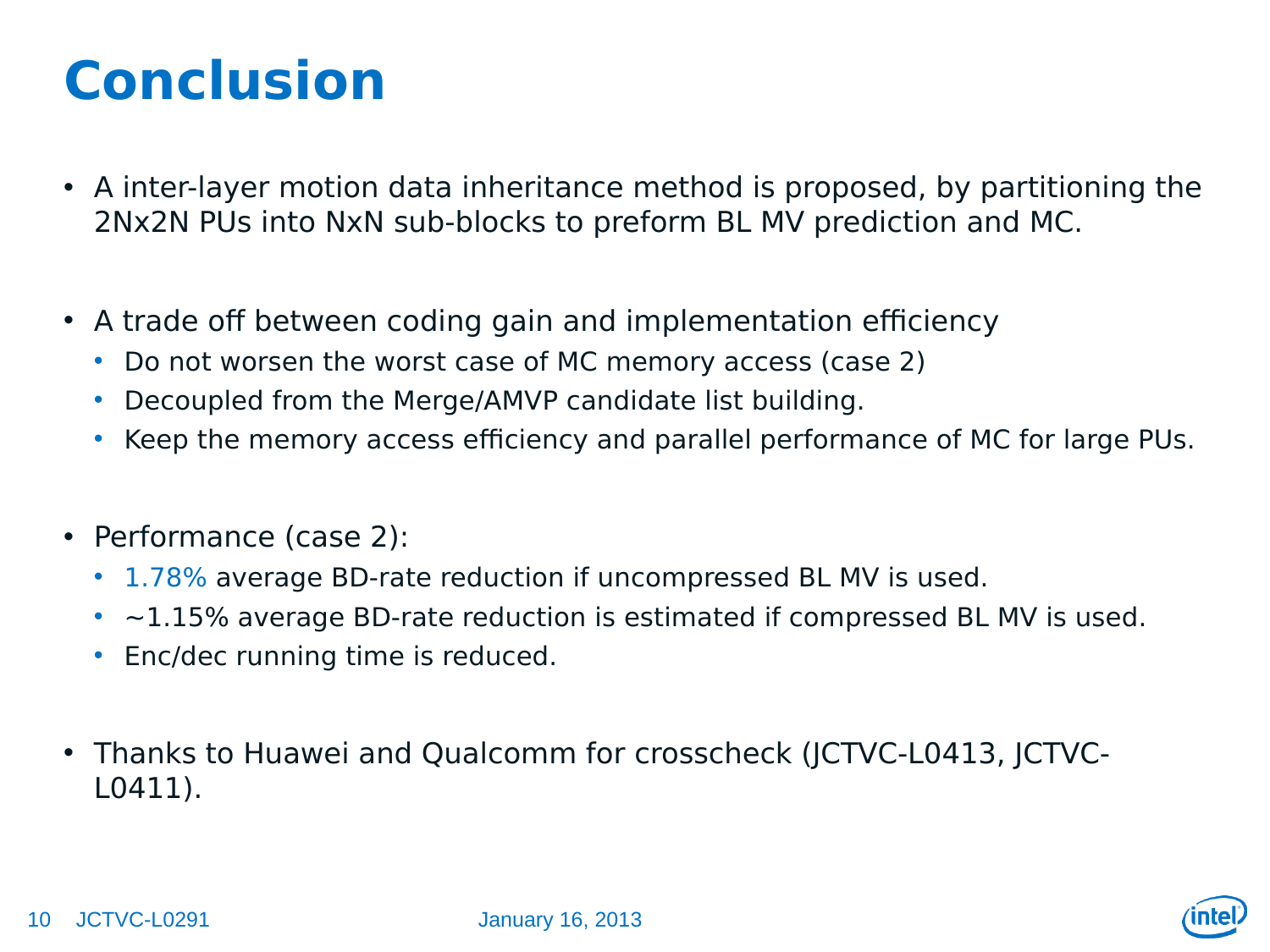

# Conclusion
A inter-layer motion data inheritance method is proposed, by partitioning the 2Nx2N PUs into NxN sub-blocks to preform BL MV prediction and MC.

A trade off between coding gain and implementation efficiency
Do not worsen the worst case of MC memory access (case 2)
Decoupled from the Merge/AMVP candidate list building.
Keep the memory access efficiency and parallel performance of MC for large PUs.

Performance (case 2):
1.78% average BD-rate reduction if uncompressed BL MV is used.
~1.15% average BD-rate reduction is estimated if compressed BL MV is used.
Enc/dec running time is reduced.

Thanks to Huawei and Qualcomm for crosscheck (JCTVC-L0413, JCTVC-L0411).
10
JCTVC-L0291
January 16, 2013